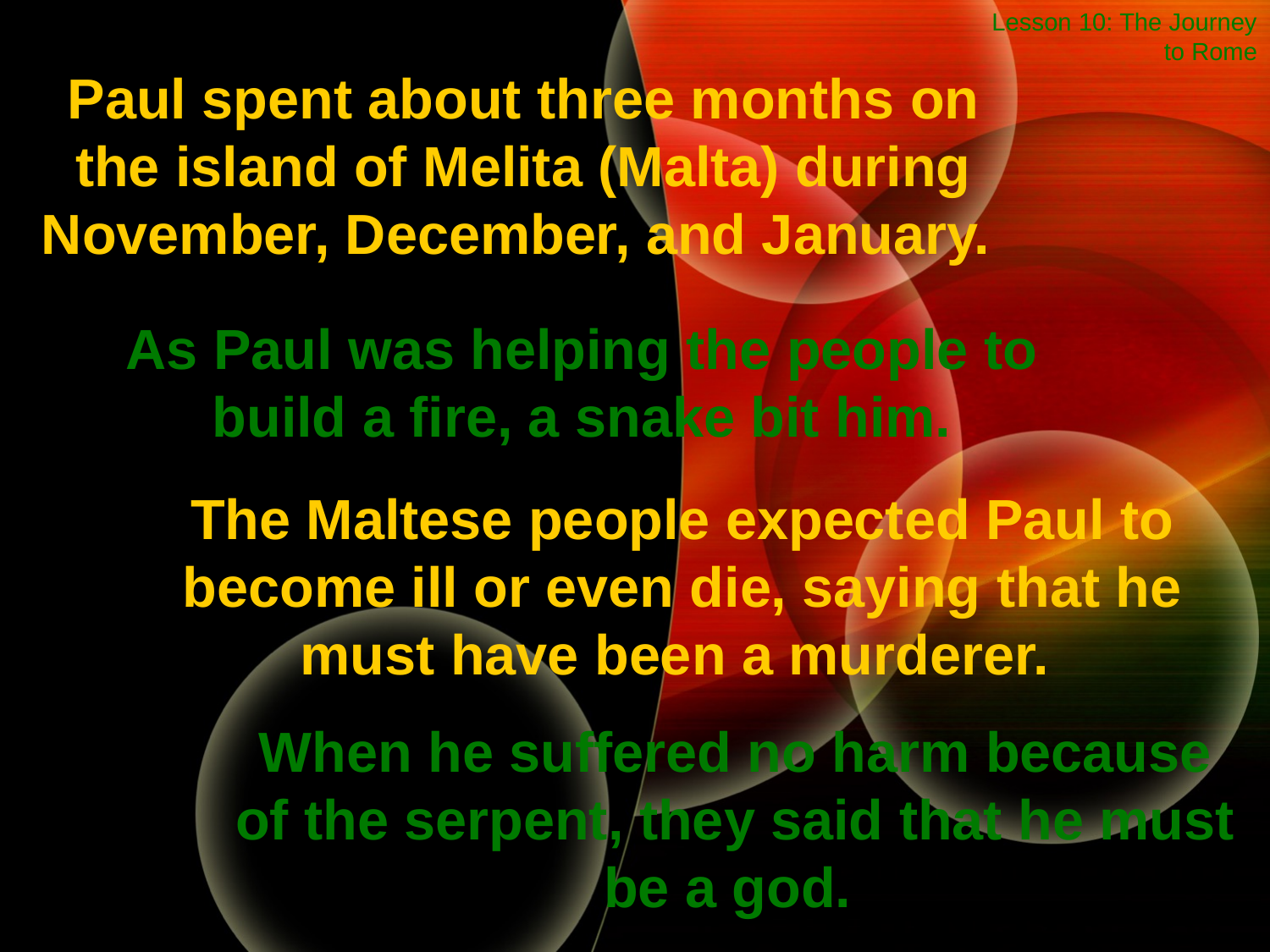

Lesson 10: The Journey to Rome
Paul spent about three months on the island of Melita (Malta) during November, December, and January.
As Paul was helping the people to build a fire, a snake bit him.
The Maltese people expected Paul to become ill or even die, saying that he must have been a murderer.
When he suffered no harm because of the serpent, they said that he must be a god.